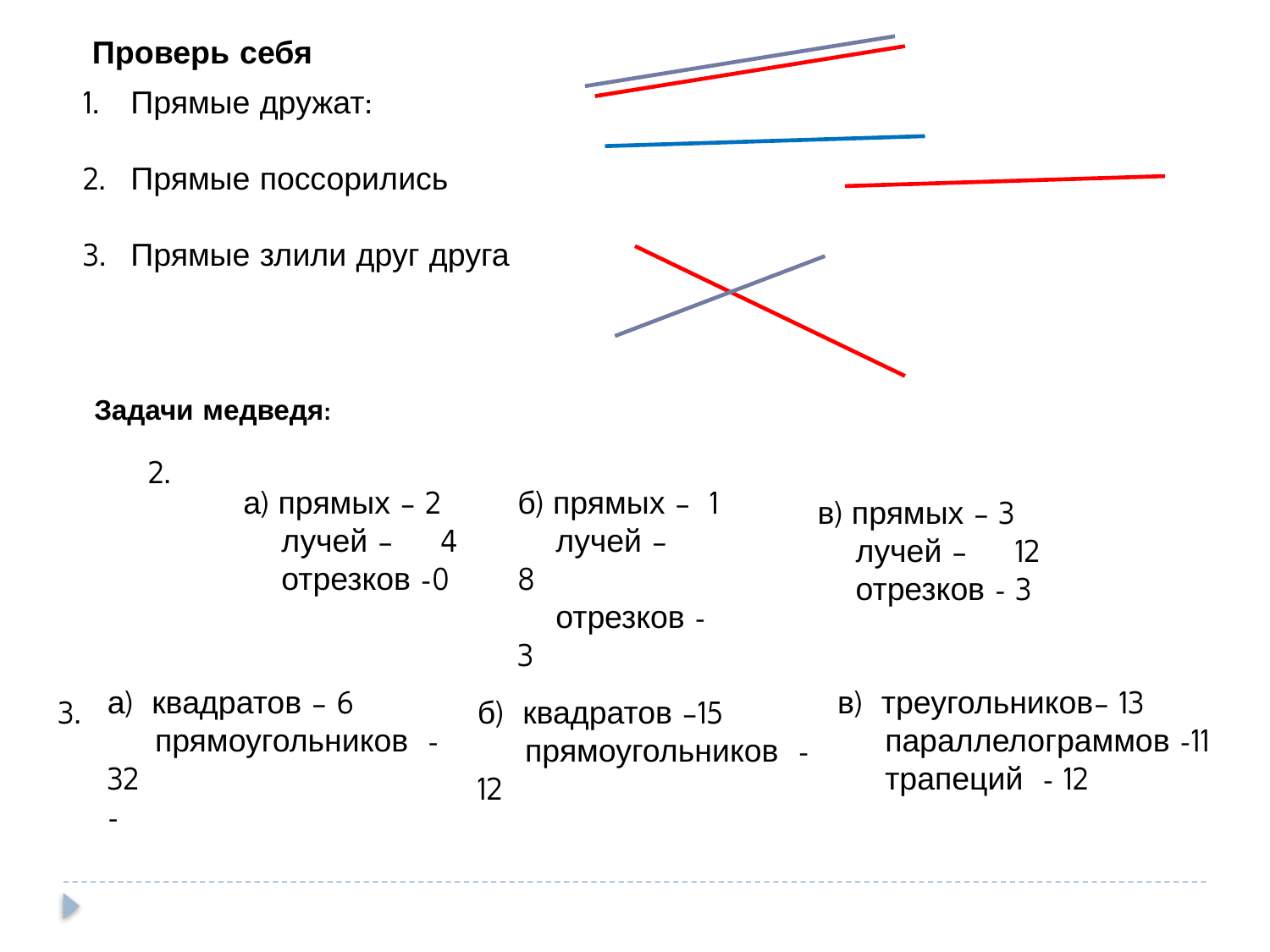

Проверь себя
Прямые дружат:

Прямые поссорились

Прямые злили друг друга
Задачи медведя:
2.
а) прямых – 2
    лучей –     4
    отрезков -0
б) прямых –  1
    лучей –      8
    отрезков - 3
в) прямых – 3
    лучей –     12
    отрезков - 3
а)  квадратов – 6
     прямоугольников  -32
-
в)  треугольников– 13
     параллелограммов -11
     трапеций  - 12
3.
б)  квадратов –15
     прямоугольников  - 12